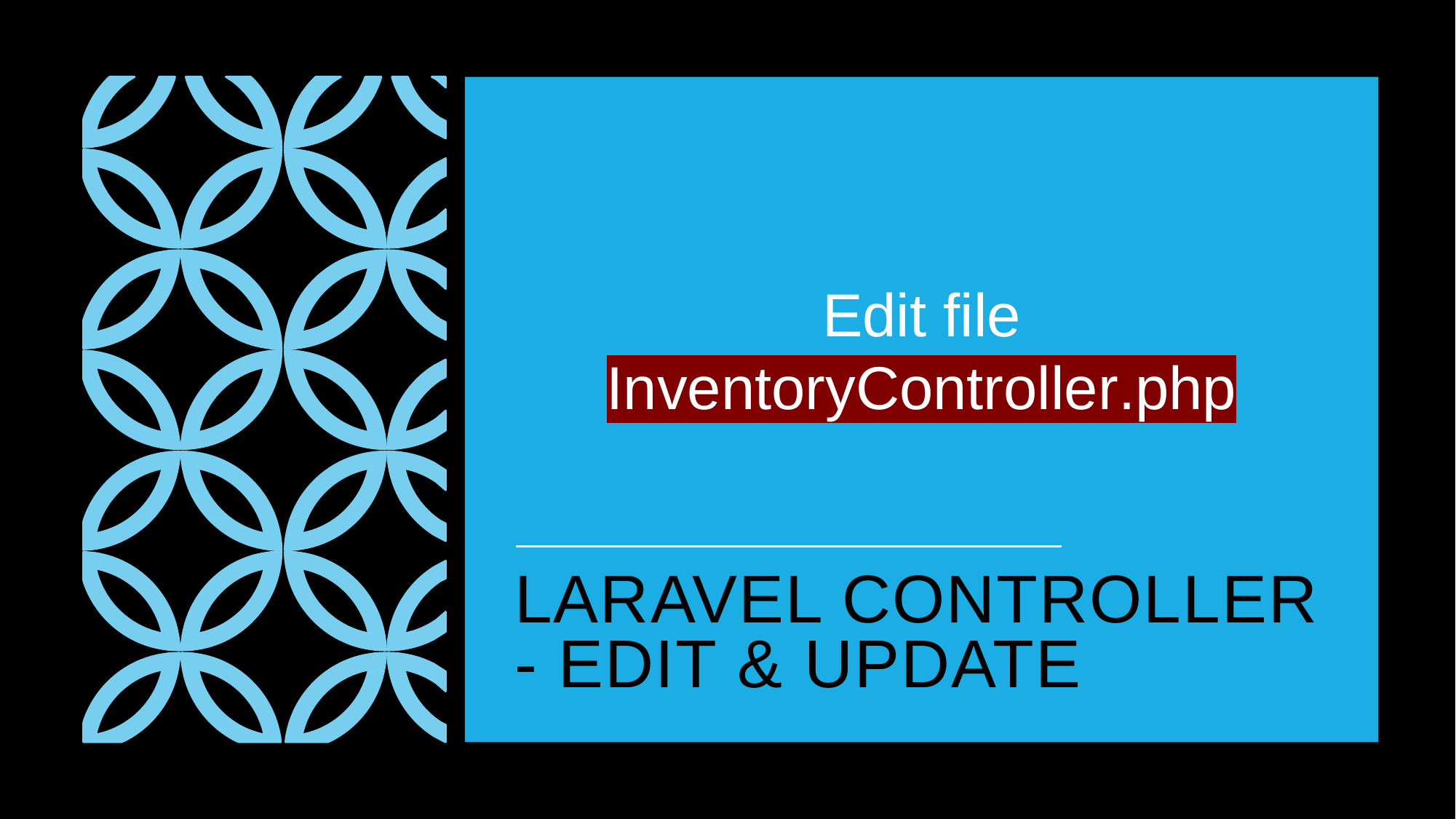

Edit file InventoryController.php
# Laravel CONTROLLER - EDIT & UPDATE